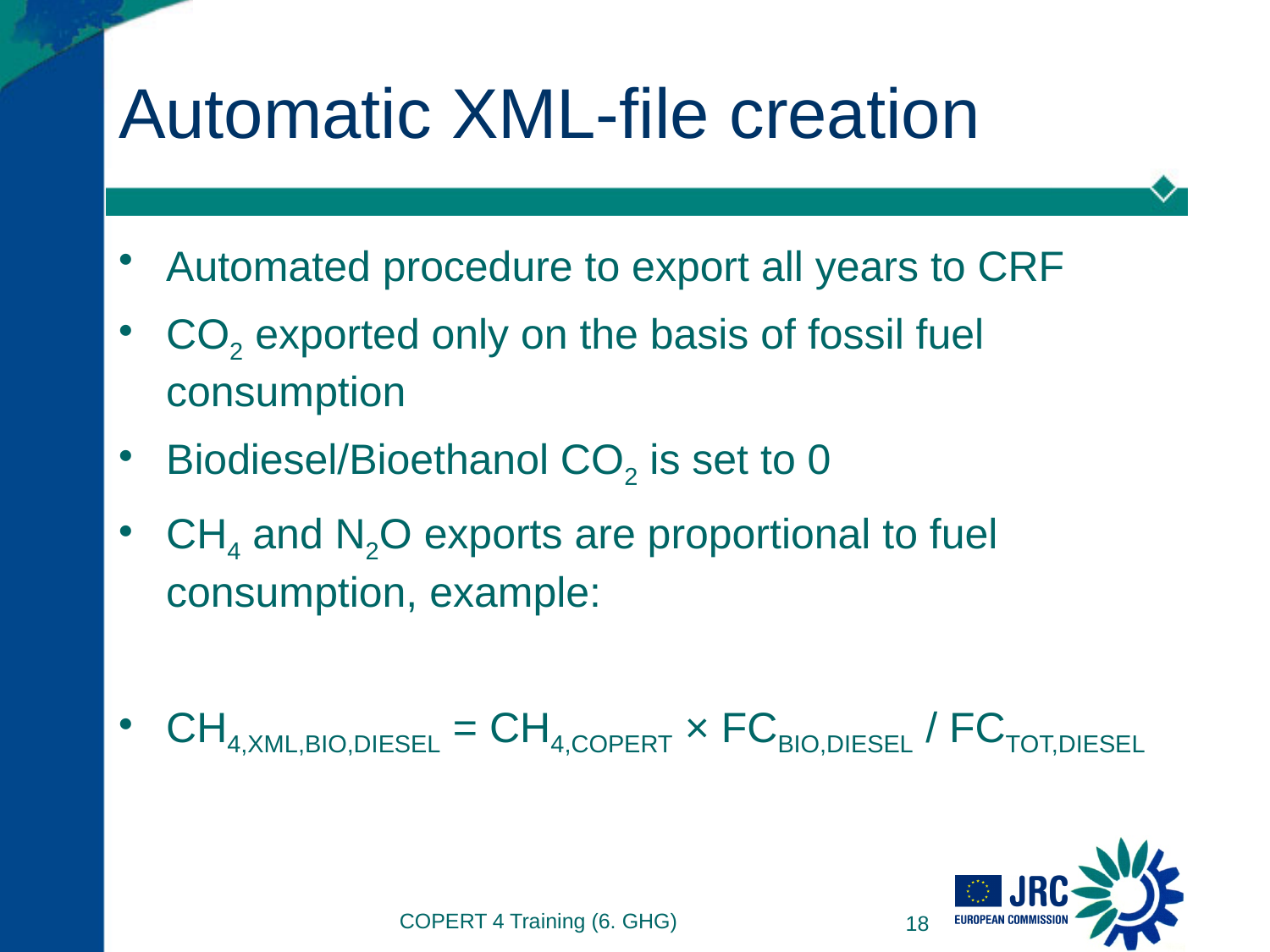

# Automatic XML-file creation
Automated procedure to export all years to CRF
CO2 exported only on the basis of fossil fuel consumption
Biodiesel/Bioethanol CO2 is set to 0
CH4 and N2O exports are proportional to fuel consumption, example:

CH4,XML,BIO,DIESEL = CH4,COPERT × FCBIO,DIESEL / FCTOT,DIESEL

COPERT 4 Training (6. GHG)
18